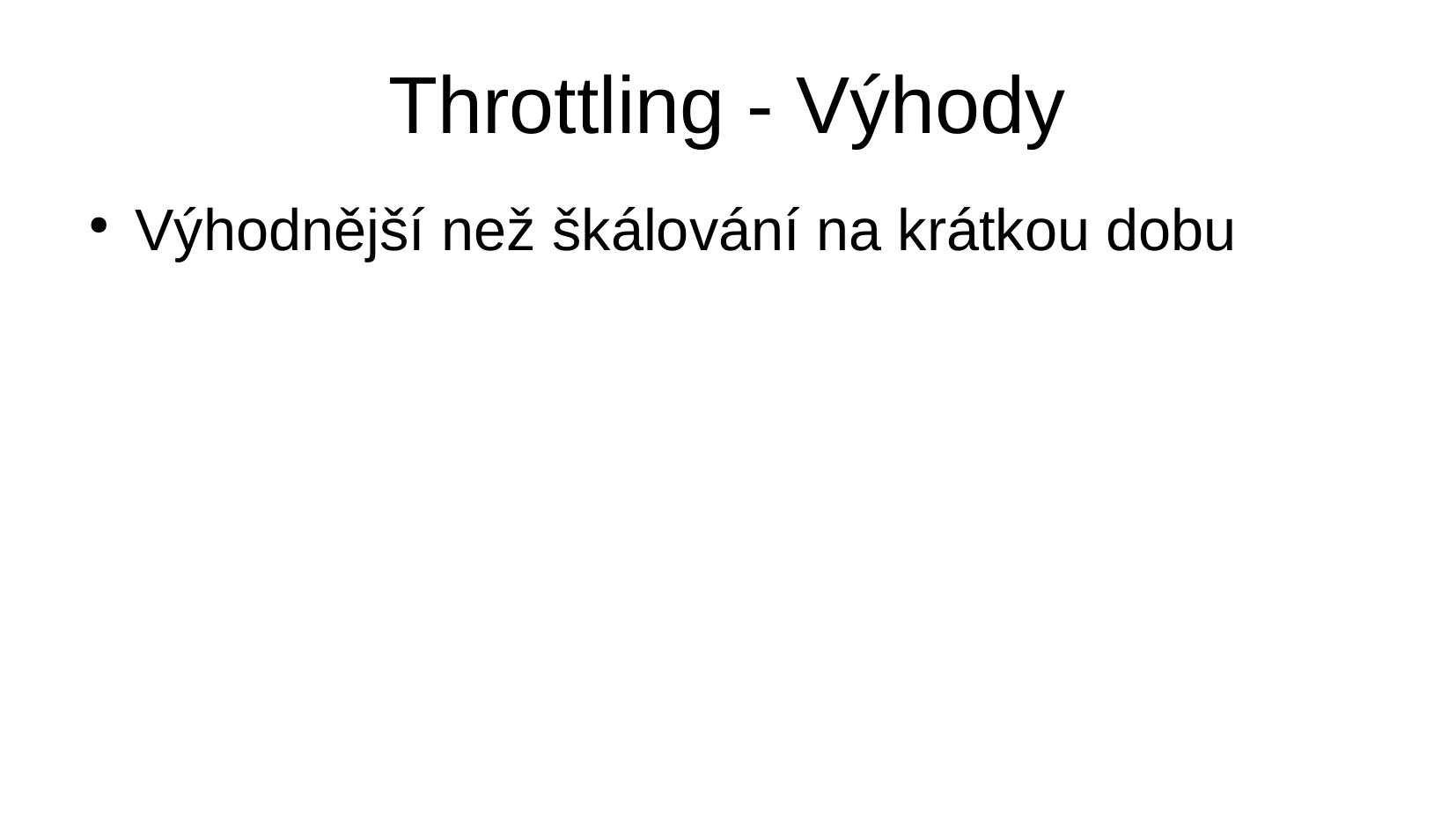

Throttling - Výhody
Výhodnější než škálování na krátkou dobu